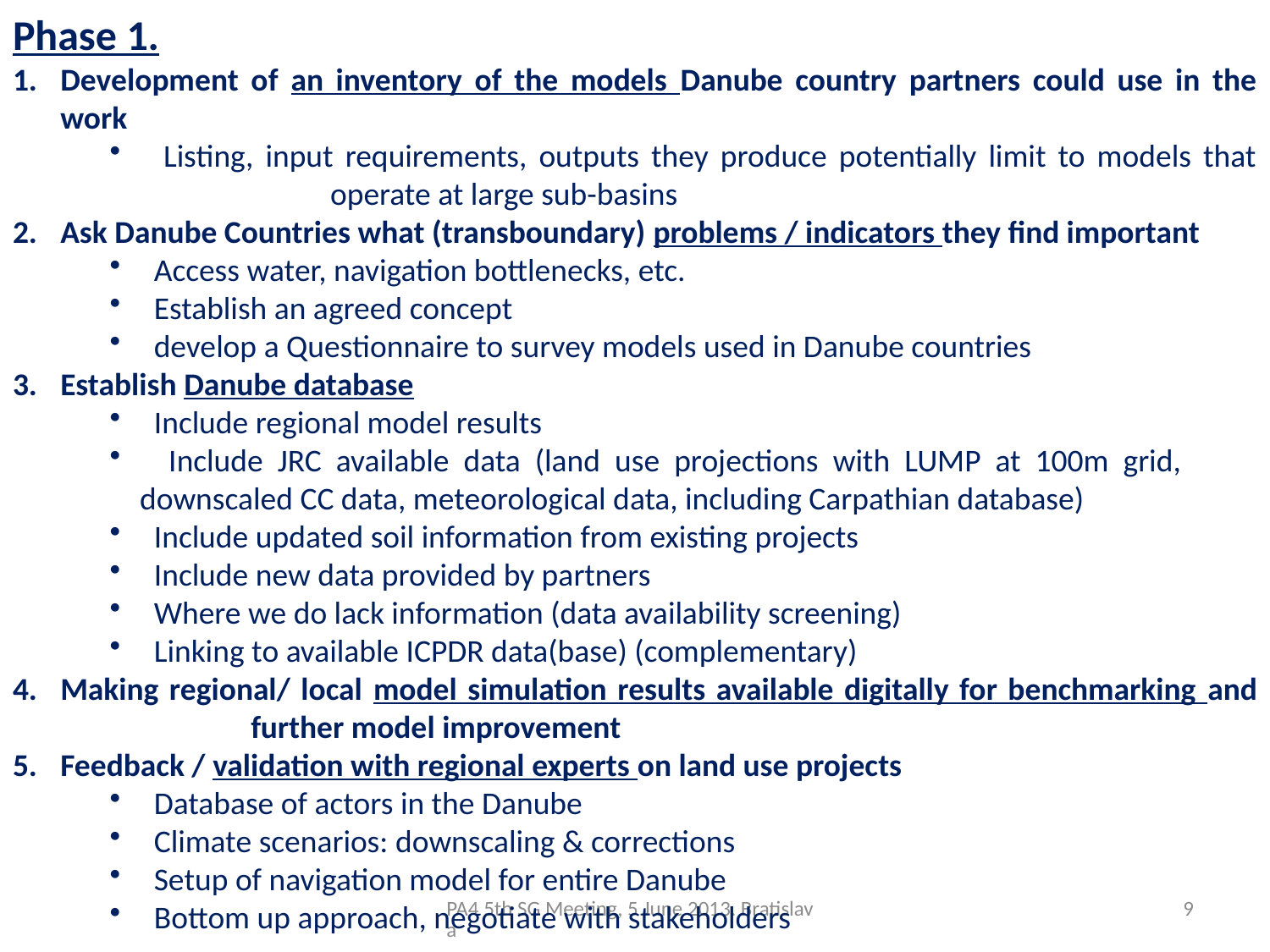

Phase 1.
Development of an inventory of the models Danube country partners could use in the work
  Listing, input requirements, outputs they produce potentially limit to models that 	operate at large sub-basins
Ask Danube Countries what (transboundary) problems / indicators they find important
  Access water, navigation bottlenecks, etc.
  Establish an agreed concept
  develop a Questionnaire to survey models used in Danube countries
Establish Danube database
  Include regional model results
  Include JRC available data (land use projections with LUMP at 100m grid, 	downscaled CC data, meteorological data, including Carpathian database)
  Include updated soil information from existing projects
  Include new data provided by partners
  Where we do lack information (data availability screening)
  Linking to available ICPDR data(base) (complementary)
Making regional/ local model simulation results available digitally for benchmarking and 	further model improvement
Feedback / validation with regional experts on land use projects
  Database of actors in the Danube
  Climate scenarios: downscaling & corrections
  Setup of navigation model for entire Danube
  Bottom up approach, negotiate with stakeholders
PA4 5th SG Meeting, 5 June 2013. Bratislava
9